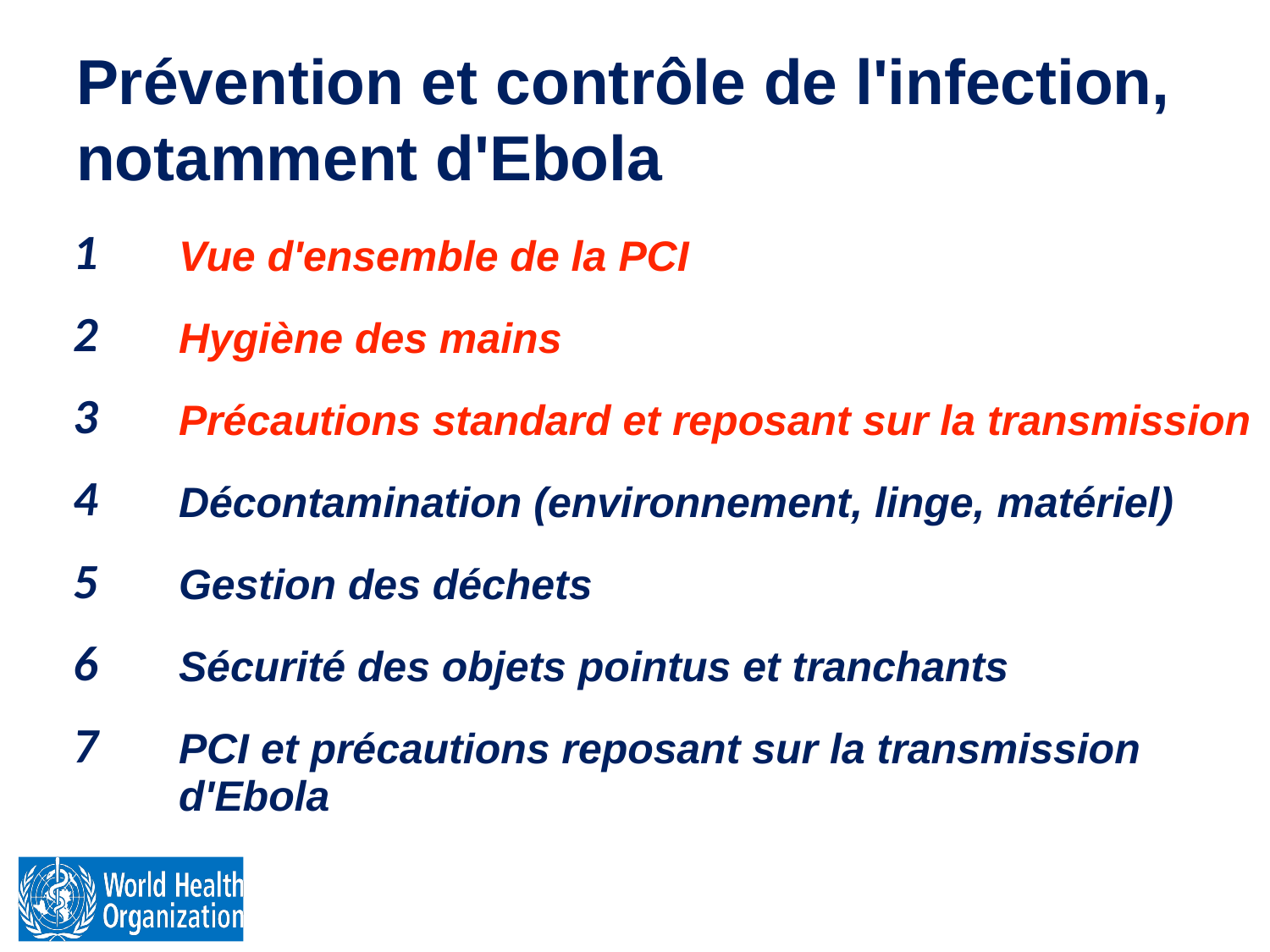

# Prévention et contrôle de l'infection, notamment d'Ebola
| 1 | Vue d'ensemble de la PCI |
| --- | --- |
| 2 | Hygiène des mains |
| 3 | Précautions standard et reposant sur la transmission |
| 4 | Décontamination (environnement, linge, matériel) |
| 5 | Gestion des déchets |
| 6 | Sécurité des objets pointus et tranchants |
| 7 | PCI et précautions reposant sur la transmission d'Ebola |